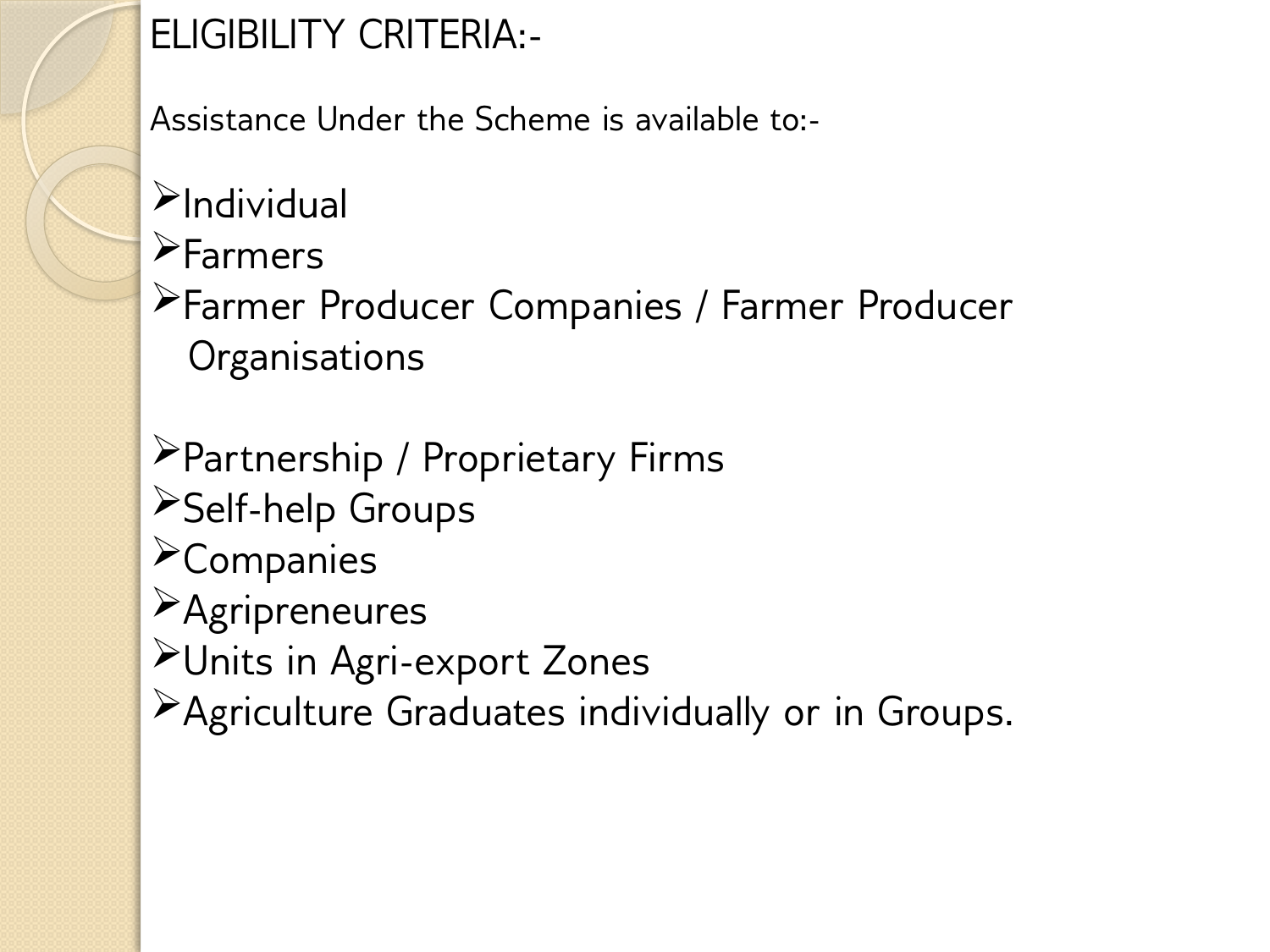

ELIGIBILITY CRITERIA:-

Assistance Under the Scheme is available to:-

Individual
Farmers
Farmer Producer Companies / Farmer Producer
   Organisations

Partnership / Proprietary Firms
Self-help Groups
Companies
Agripreneures
Units in Agri-export Zones
Agriculture Graduates individually or in Groups.